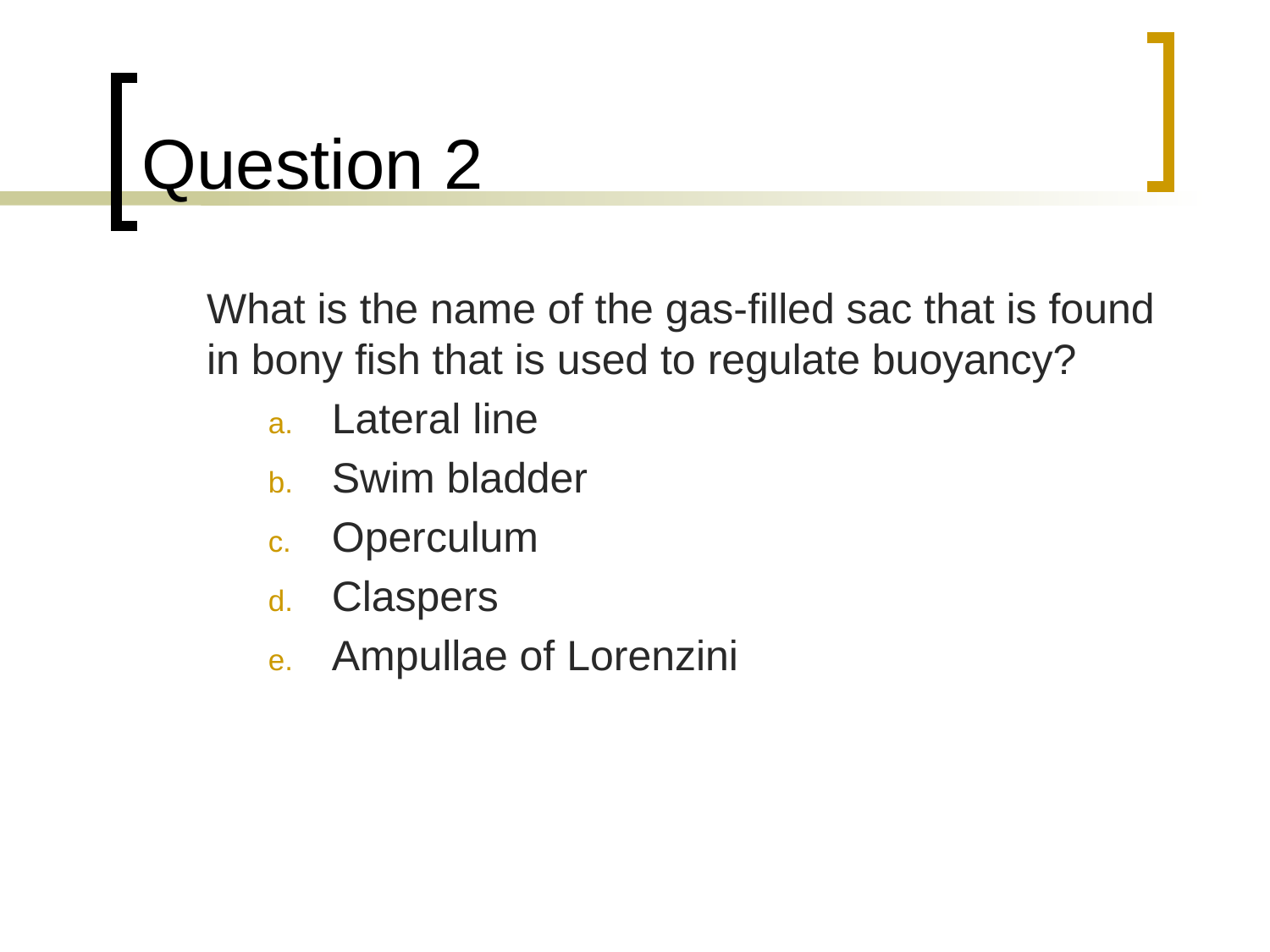

# Question 2
	What is the name of the gas-filled sac that is found in bony fish that is used to regulate buoyancy?
Lateral line
Swim bladder
Operculum
Claspers
Ampullae of Lorenzini